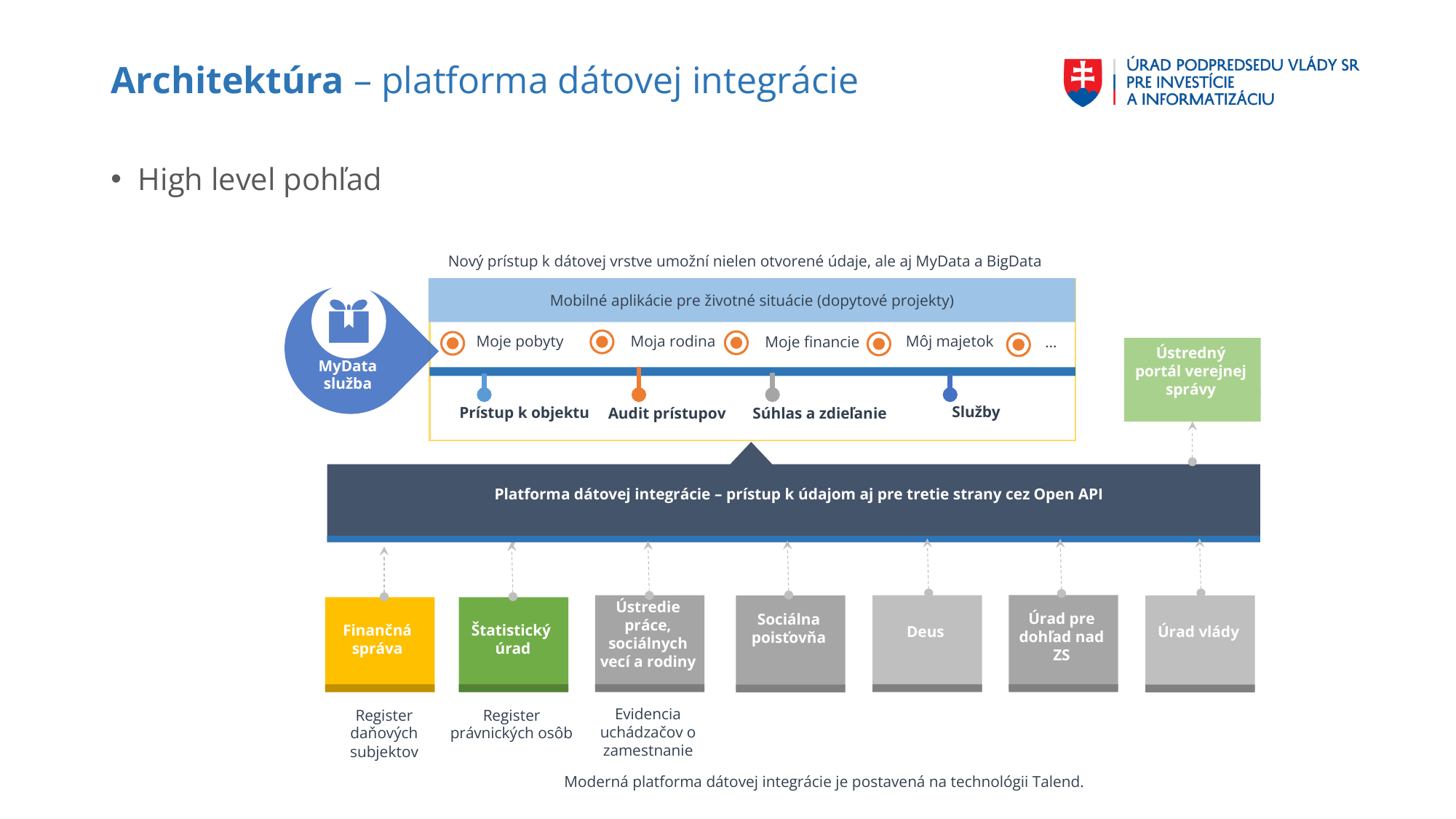

# Architektúra – platforma dátovej integrácie
High level pohľad
Nový prístup k dátovej vrstve umožní nielen otvorené údaje, ale aj MyData a BigData
Mobilné aplikácie pre životné situácie (dopytové projekty)

Moje pobyty
Moja rodina
Môj majetok
Moje financie
…

Ústredný portál verejnej správy
MyData
služba

Služby
Prístup k objektu
Súhlas a zdieľanie
Audit prístupov

Platforma dátovej integrácie – prístup k údajom aj pre tretie strany cez Open API
Ústredie práce, sociálnych vecí a rodiny

Úrad pre dohľad nad ZS

Deus

Úrad vlády

Sociálna poisťovňa

Finančná správa

Štatistický
úrad
Evidencia uchádzačov o zamestnanie
Register daňových subjektov
Register právnických osôb
Moderná platforma dátovej integrácie je postavená na technológii Talend.